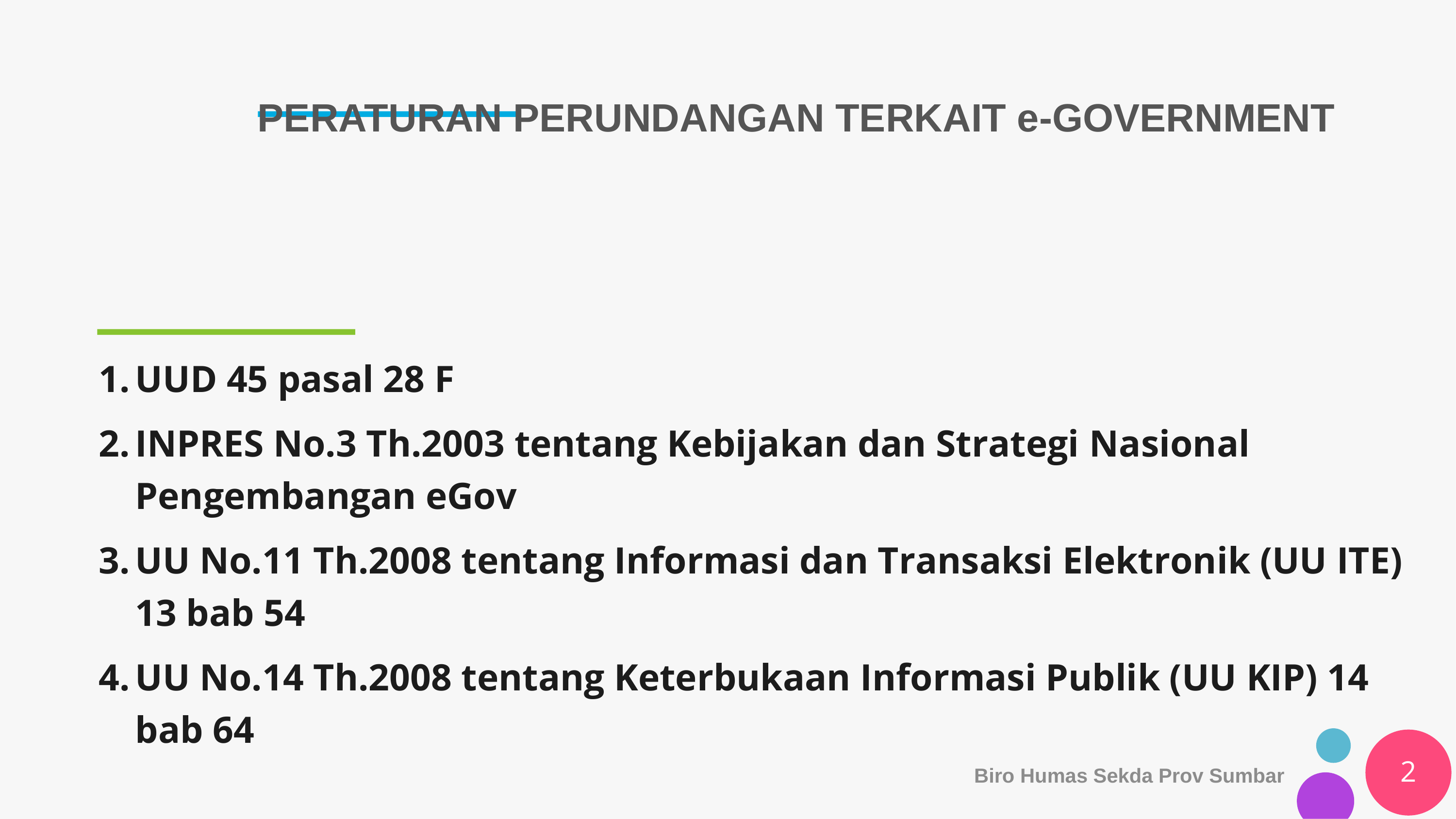

# PERATURAN PERUNDANGAN TERKAIT e-GOVERNMENT
UUD 45 pasal 28 F
INPRES No.3 Th.2003 tentang Kebijakan dan Strategi Nasional Pengembangan eGov
UU No.11 Th.2008 tentang Informasi dan Transaksi Elektronik (UU ITE) 13 bab 54
UU No.14 Th.2008 tentang Keterbukaan Informasi Publik (UU KIP) 14 bab 64

2
Biro Humas Sekda Prov Sumbar